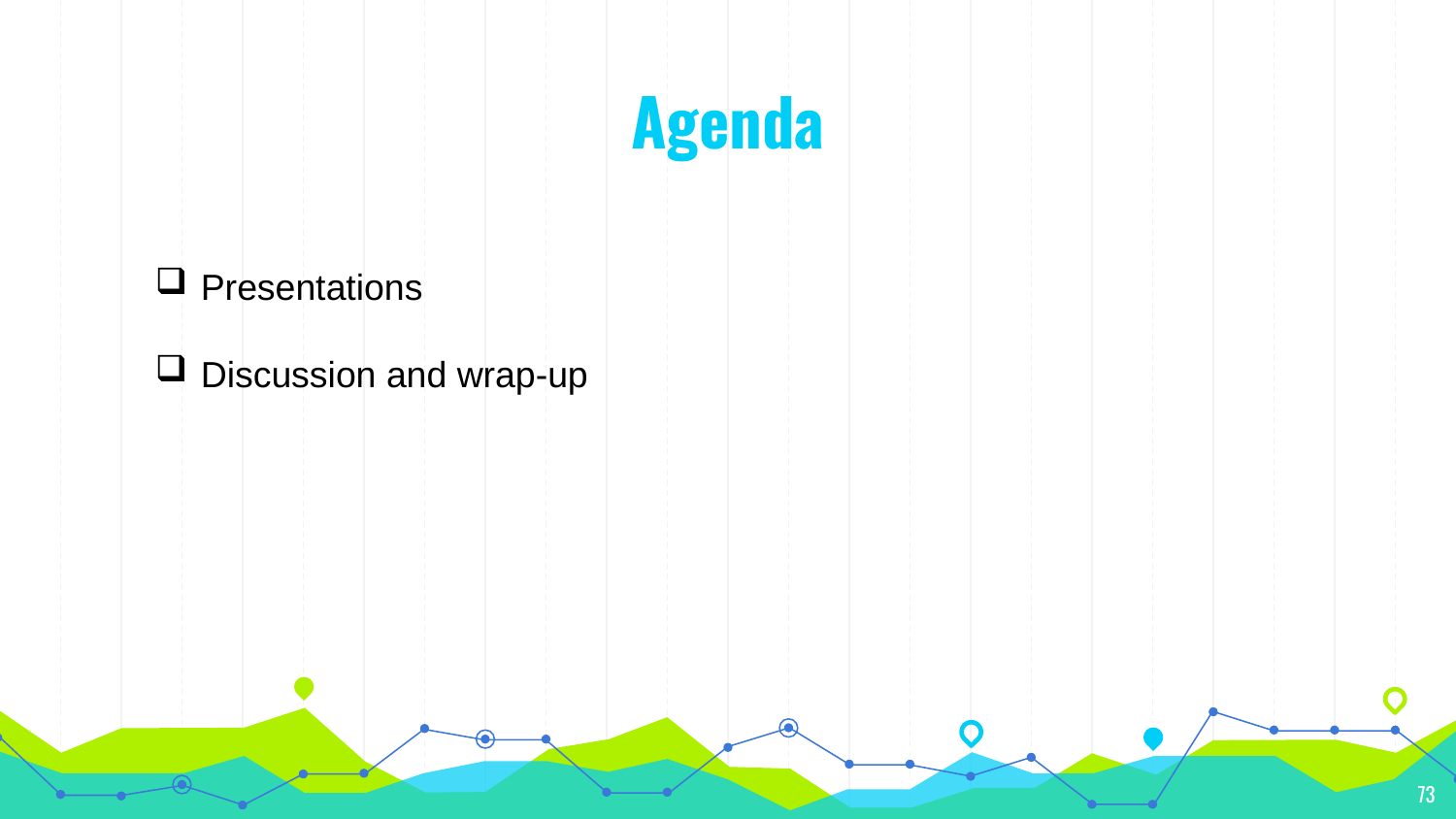

# Agenda
Presentations

Discussion and wrap-up

73